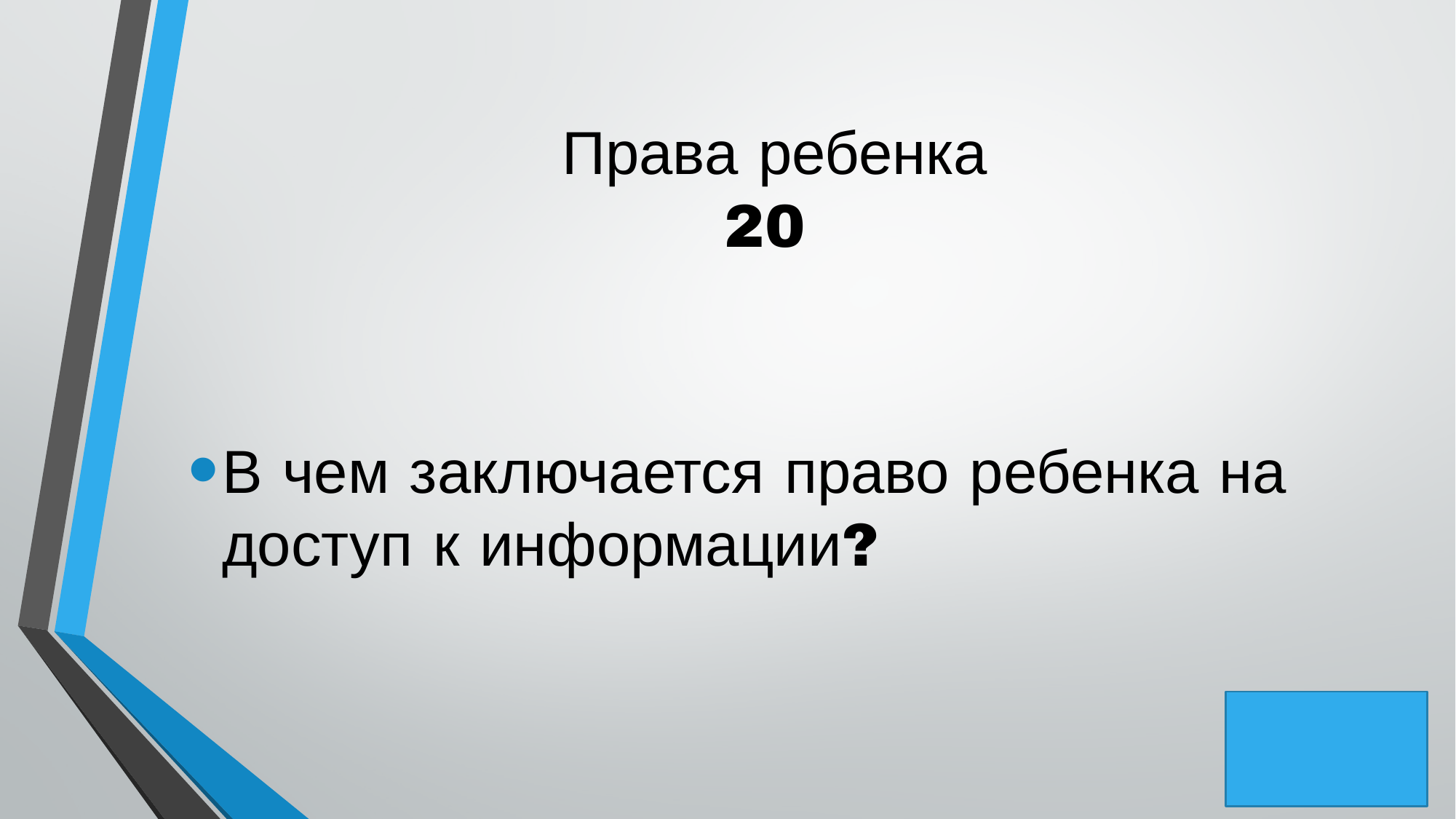

# Права ребенка 20
В чем заключается право ребенка на доступ к информации?